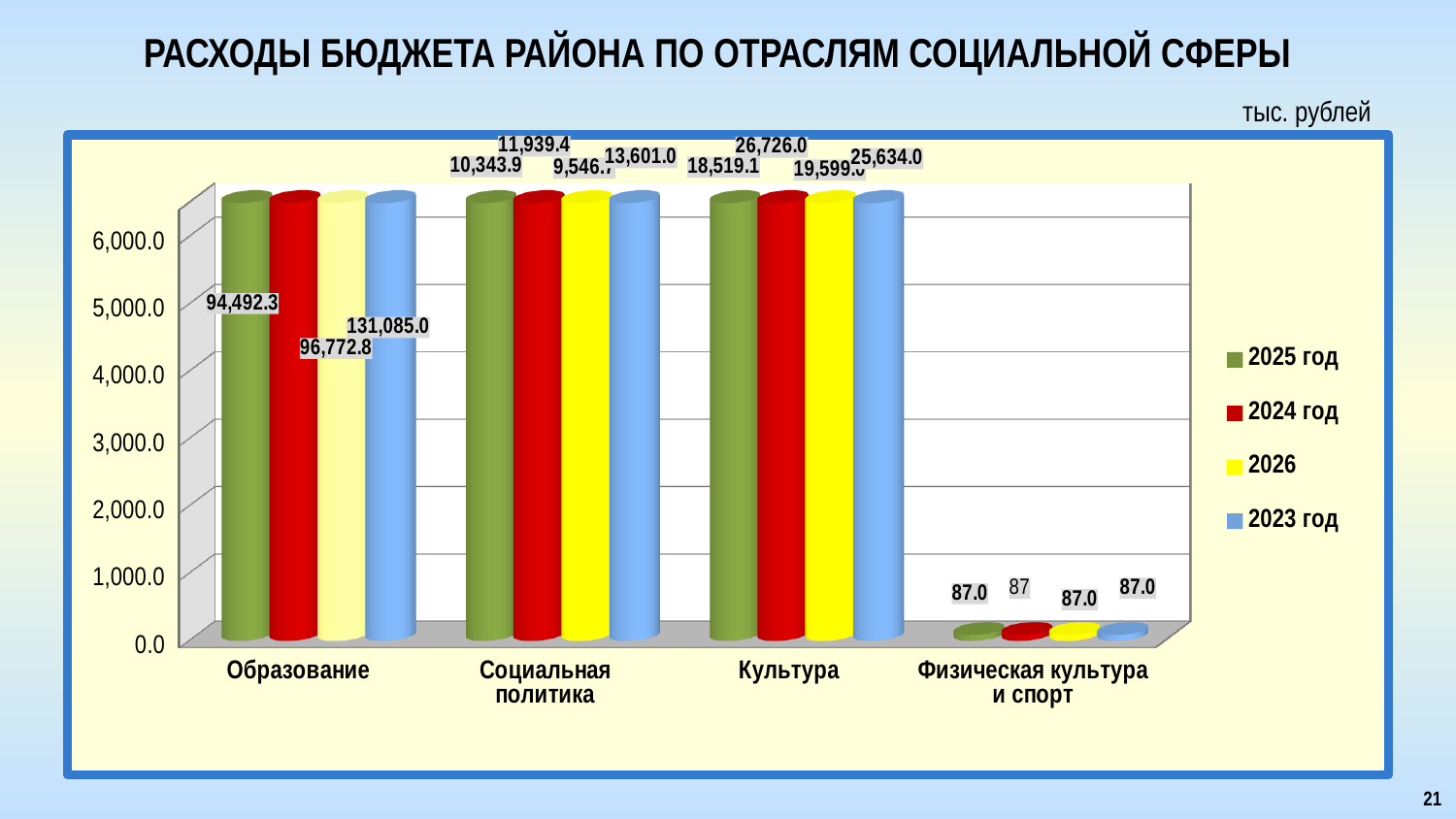

# Расходы бюджета РАЙОНА по отраслям социальной сферы
тыс. рублей

[unsupported chart]

21